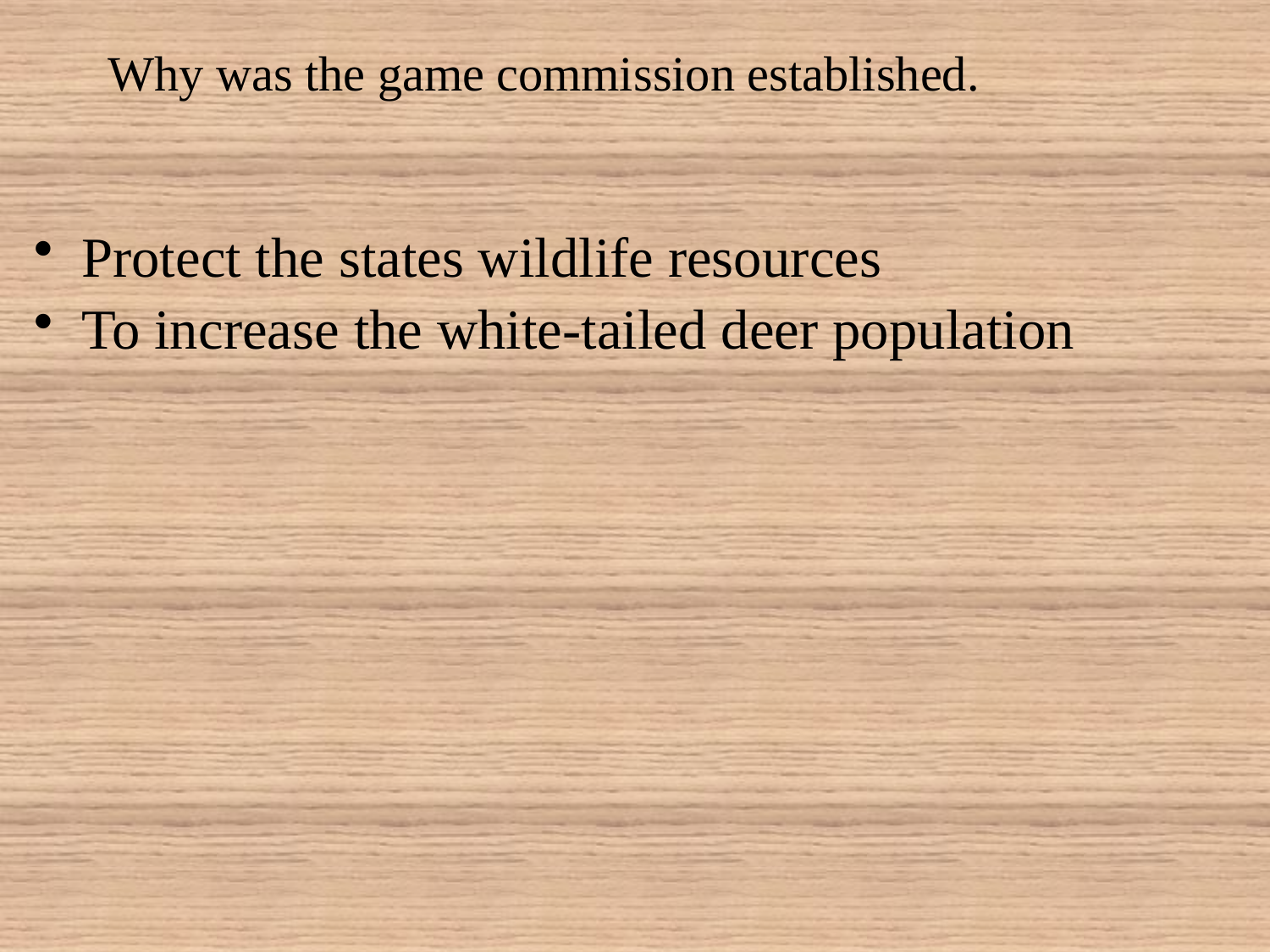

# Why was the game commission established.
Protect the states wildlife resources
To increase the white-tailed deer population